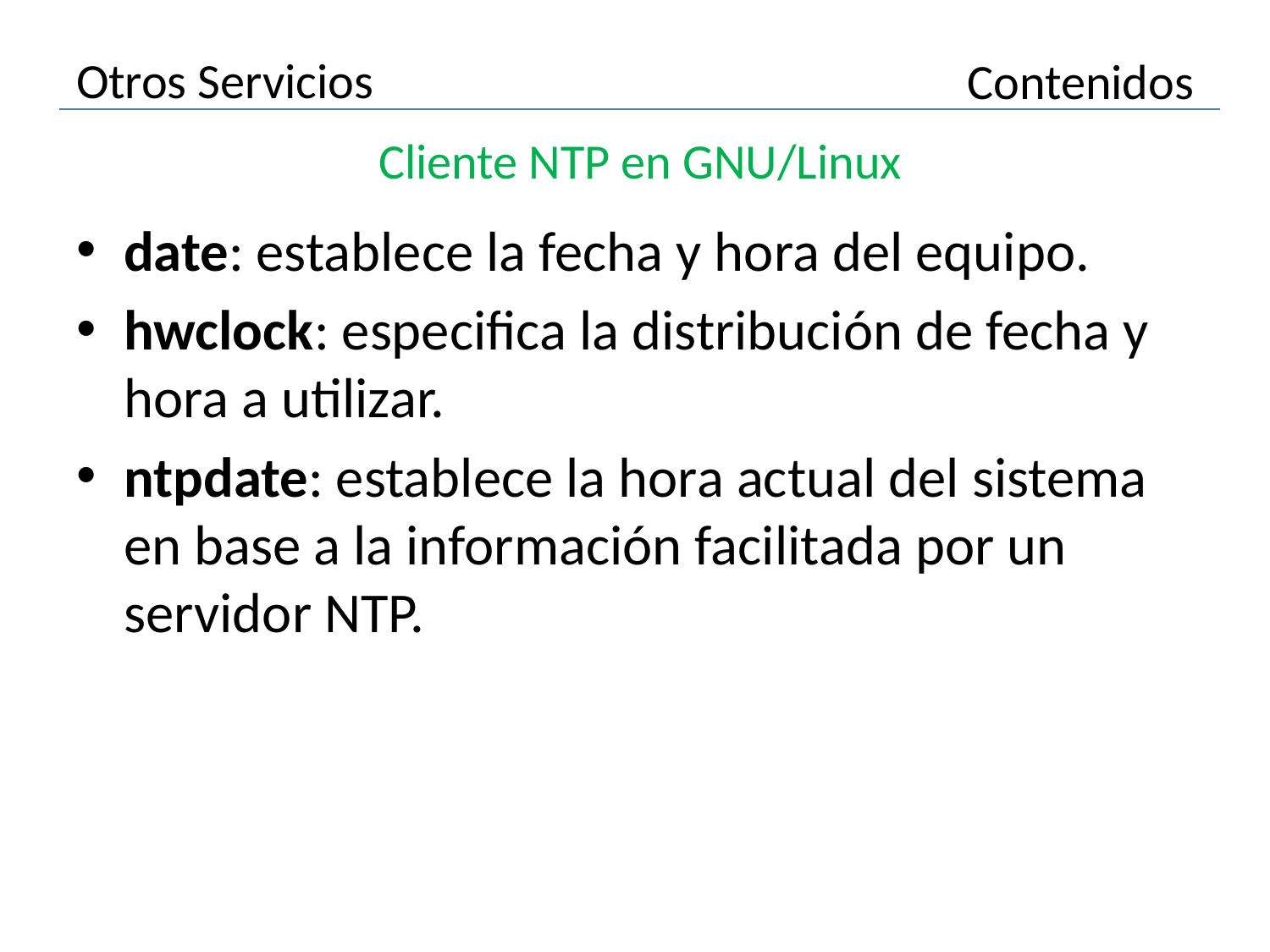

# Otros Servicios
Contenidos
Cliente NTP en GNU/Linux
date: establece la fecha y hora del equipo.
hwclock: especifica la distribución de fecha y hora a utilizar.
ntpdate: establece la hora actual del sistema en base a la información facilitada por un servidor NTP.